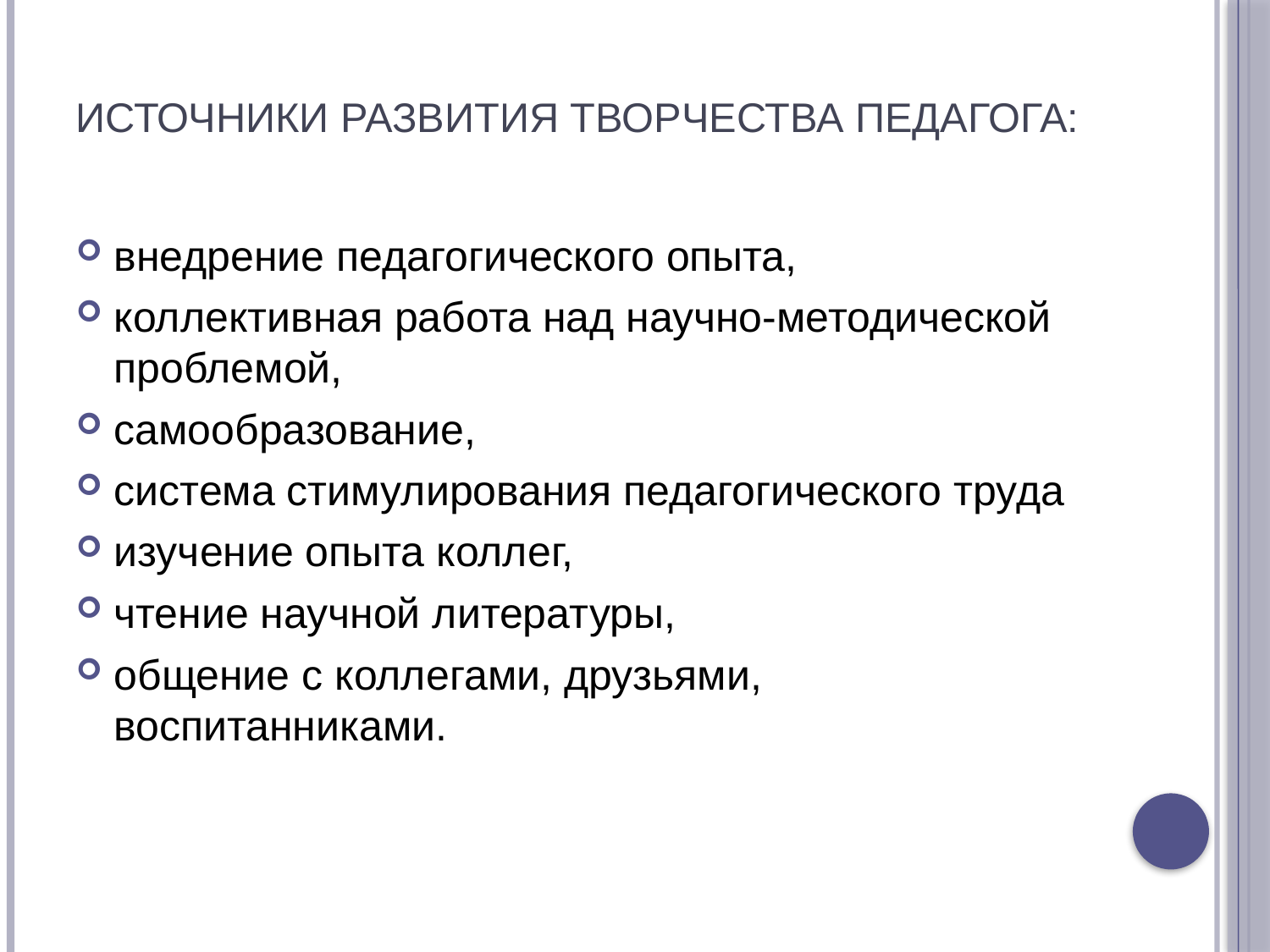

# Источники развития творчества педагога:
внедрение педагогического опыта,
коллективная работа над научно-методической проблемой,
самообразование,
система стимулирования педагогического труда
изучение опыта коллег,
чтение научной литературы,
общение с коллегами, друзьями, воспитанниками.